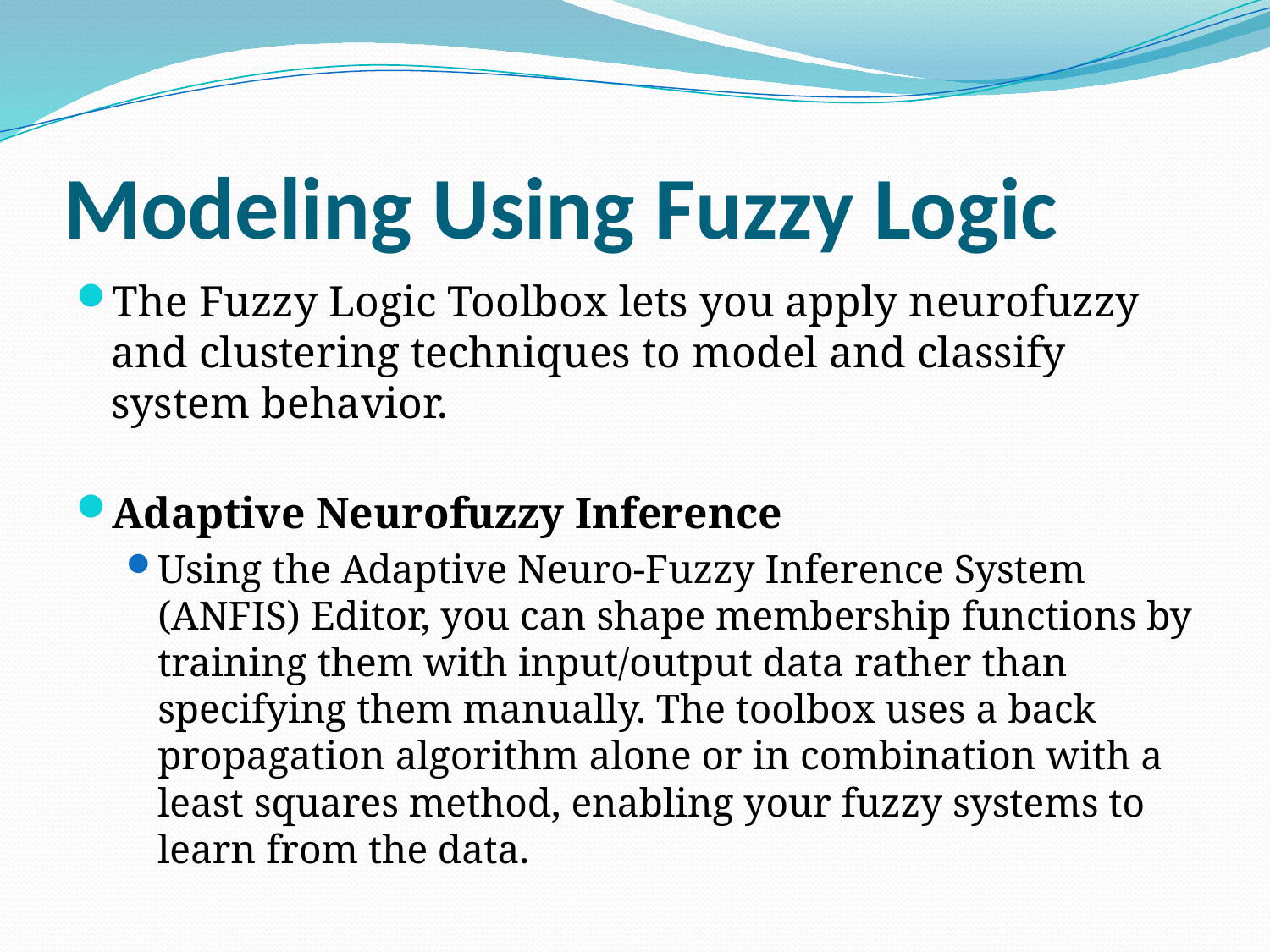

# Modeling Using Fuzzy Logic
The Fuzzy Logic Toolbox lets you apply neurofuzzy and clustering techniques to model and classify system behavior.
Adaptive Neurofuzzy Inference
Using the Adaptive Neuro-Fuzzy Inference System (ANFIS) Editor, you can shape membership functions by training them with input/output data rather than specifying them manually. The toolbox uses a back propagation algorithm alone or in combination with a least squares method, enabling your fuzzy systems to learn from the data.